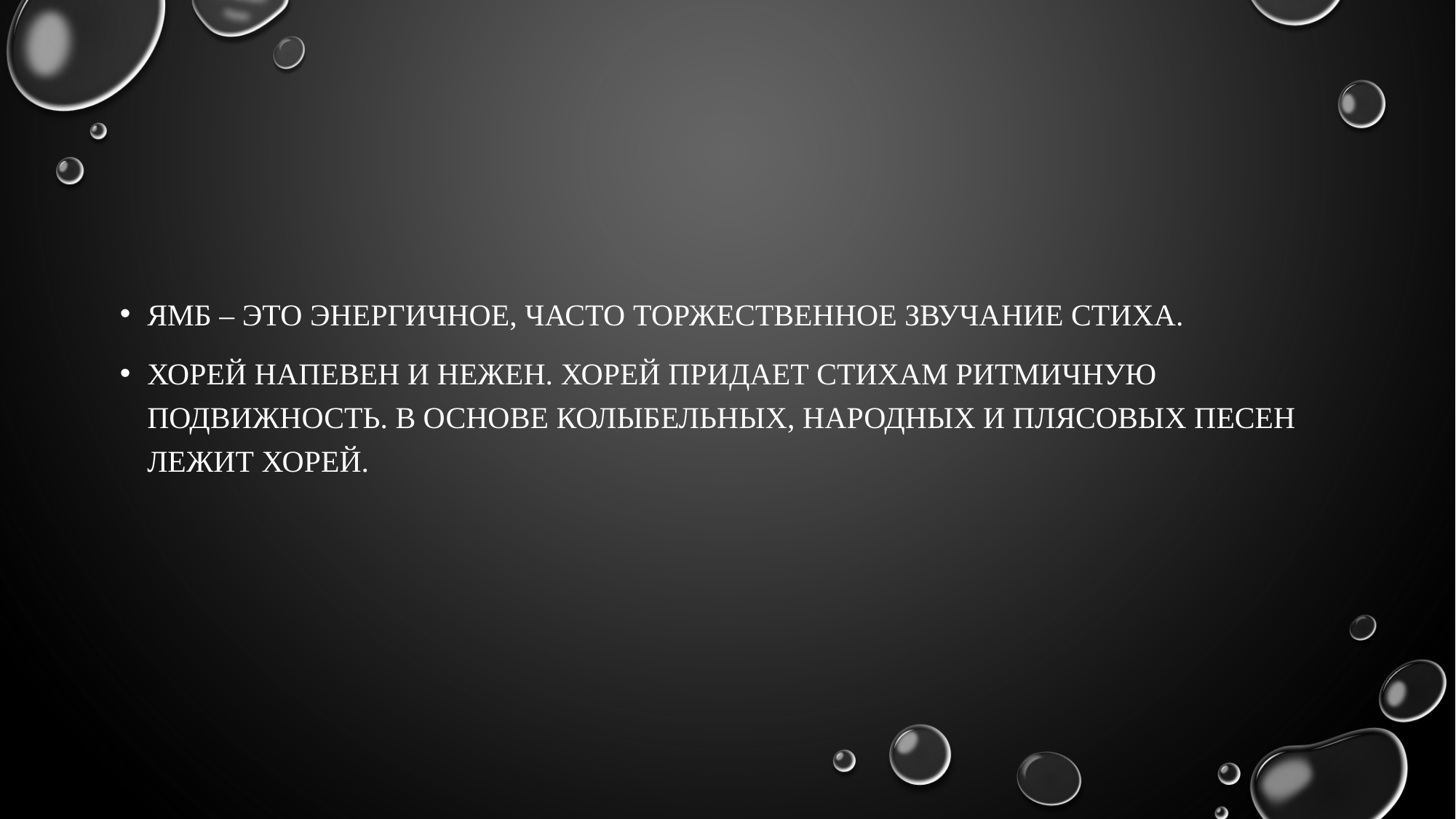

Ямб – это энергичное, часто торжественное звучание стиха.
хорей напевен и нежен. Хорей придает стихам ритмичную подвижность. в основе колыбельных, народных и плясовых песен лежит хорей.